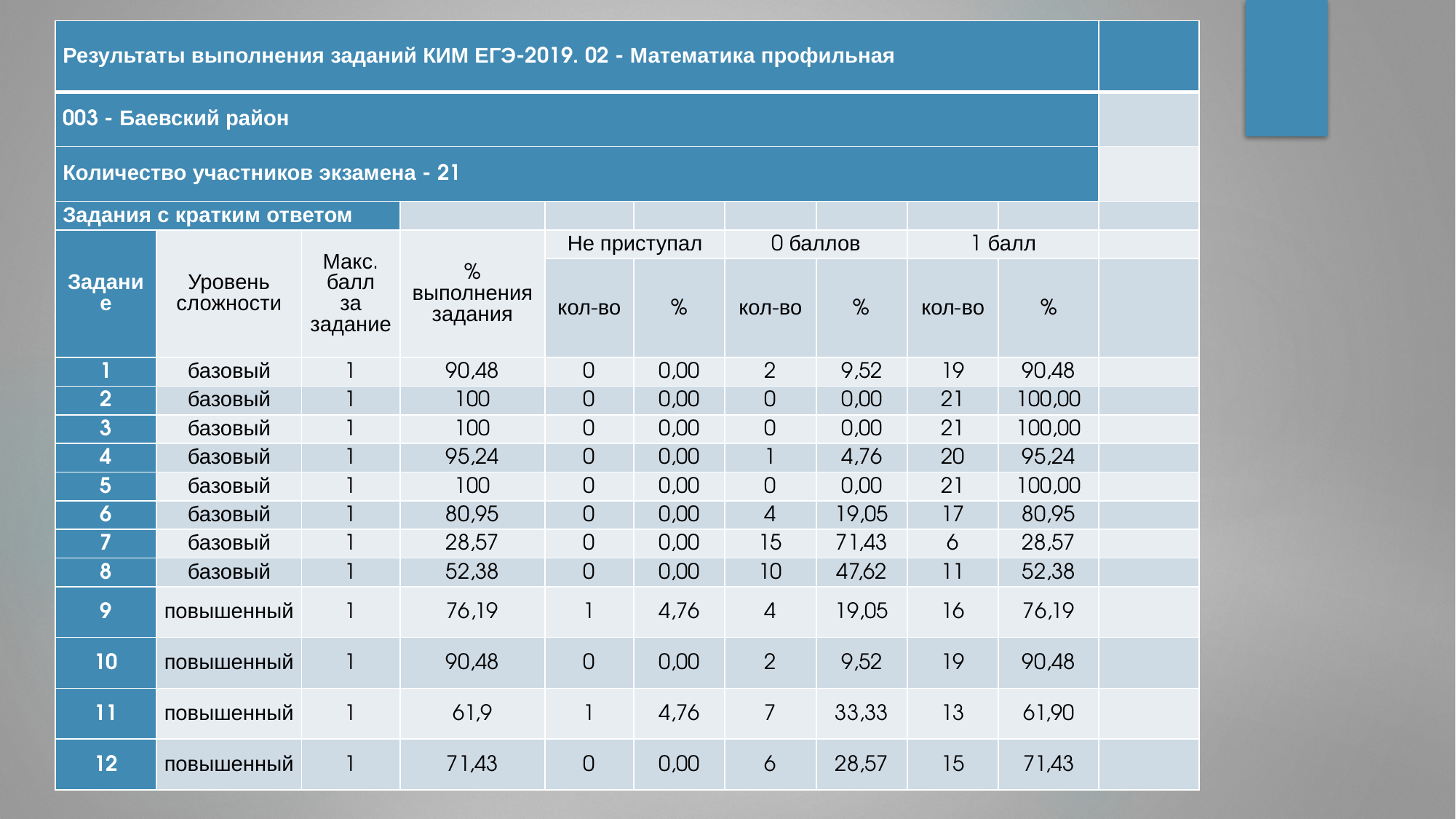

| Результаты выполнения заданий КИМ ЕГЭ-2019. 02 - Математика профильная |  |  |  |  |  |  |  |  |  |  |
| --- | --- | --- | --- | --- | --- | --- | --- | --- | --- | --- |
| 003 - Баевский район |  |  |  |  |  |  |  |  |  |  |
| Количество участников экзамена - 21 |  |  |  |  |  |  |  |  |  |  |
| Задания с кратким ответом |  |  |  |  |  |  |  |  |  |  |
| Задание | Уровень сложности | Макс. балл за задание | % выполнения задания | Не приступал |  | 0 баллов |  | 1 балл |  |  |
|  |  |  |  | кол-во | % | кол-во | % | кол-во | % |  |
| 1 | базовый | 1 | 90,48 | 0 | 0,00 | 2 | 9,52 | 19 | 90,48 |  |
| 2 | базовый | 1 | 100 | 0 | 0,00 | 0 | 0,00 | 21 | 100,00 |  |
| 3 | базовый | 1 | 100 | 0 | 0,00 | 0 | 0,00 | 21 | 100,00 |  |
| 4 | базовый | 1 | 95,24 | 0 | 0,00 | 1 | 4,76 | 20 | 95,24 |  |
| 5 | базовый | 1 | 100 | 0 | 0,00 | 0 | 0,00 | 21 | 100,00 |  |
| 6 | базовый | 1 | 80,95 | 0 | 0,00 | 4 | 19,05 | 17 | 80,95 |  |
| 7 | базовый | 1 | 28,57 | 0 | 0,00 | 15 | 71,43 | 6 | 28,57 |  |
| 8 | базовый | 1 | 52,38 | 0 | 0,00 | 10 | 47,62 | 11 | 52,38 |  |
| 9 | повышенный | 1 | 76,19 | 1 | 4,76 | 4 | 19,05 | 16 | 76,19 |  |
| 10 | повышенный | 1 | 90,48 | 0 | 0,00 | 2 | 9,52 | 19 | 90,48 |  |
| 11 | повышенный | 1 | 61,9 | 1 | 4,76 | 7 | 33,33 | 13 | 61,90 |  |
| 12 | повышенный | 1 | 71,43 | 0 | 0,00 | 6 | 28,57 | 15 | 71,43 |  |
#